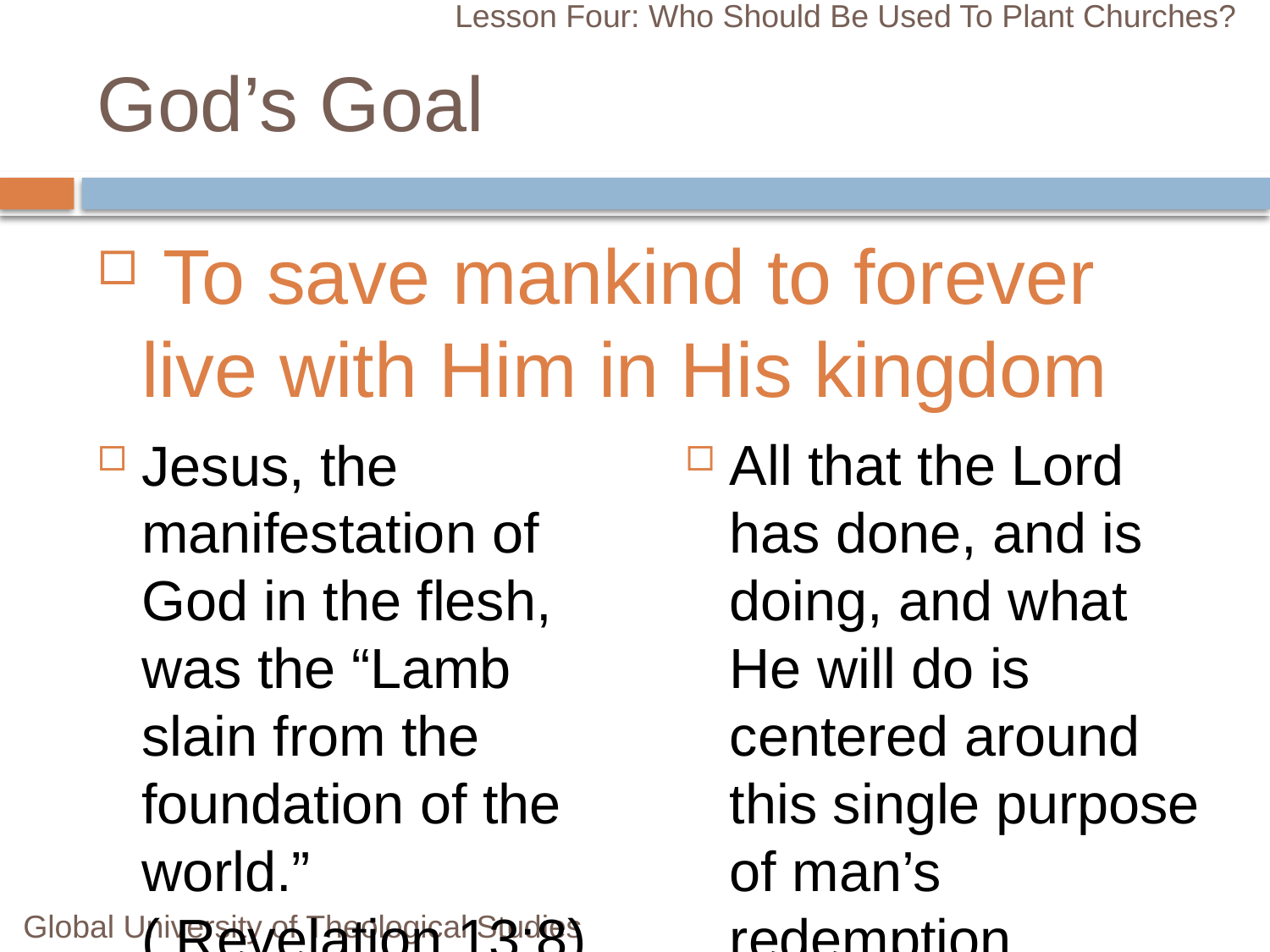

Lesson Four: Who Should Be Used To Plant Churches?
# God’s Goal
 To save mankind to forever live with Him in His kingdom
Jesus, the manifestation of God in the flesh, was the “Lamb slain from the foundation of the world.” ( Revelation 13:8)
All that the Lord has done, and is doing, and what He will do is centered around this single purpose of man’s redemption.
Global University of Theological Studies